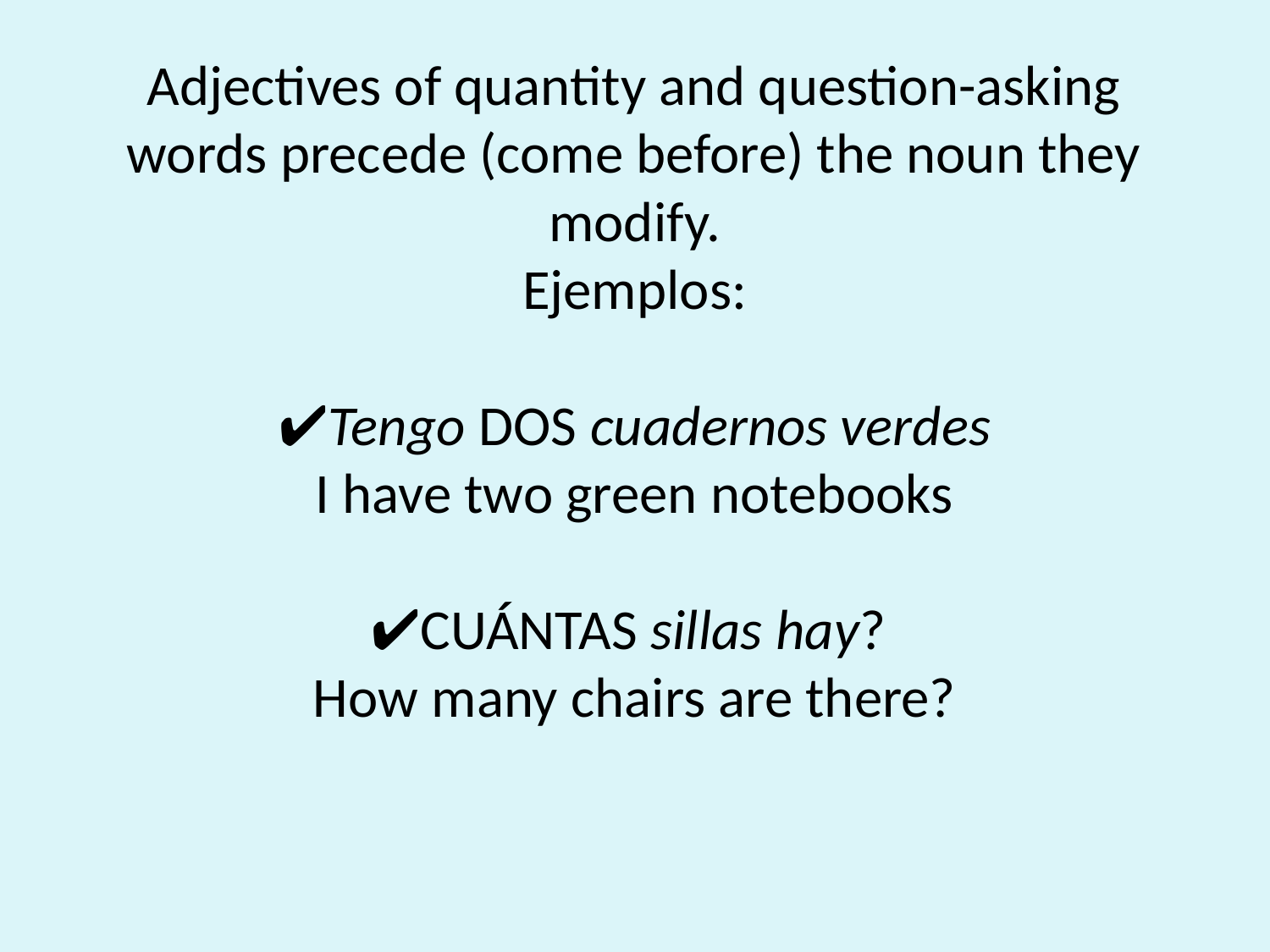

# Adjectives of quantity and question-asking words precede (come before) the noun they modify. Ejemplos: ✔Tengo DOS cuadernos verdes I have two green notebooks ✔CUÁNTAS sillas hay? How many chairs are there?